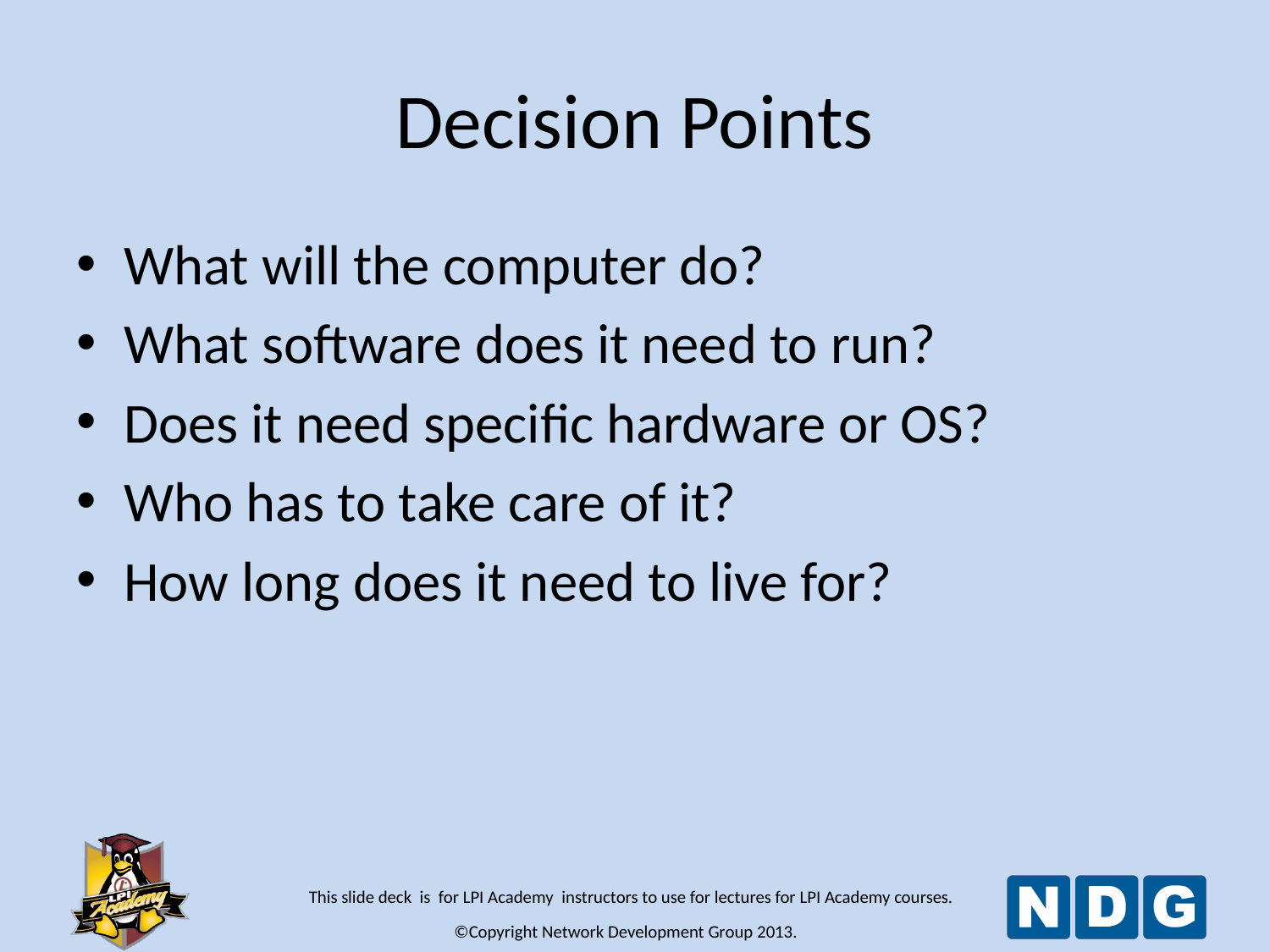

# Decision Points
What will the computer do?
What software does it need to run?
Does it need specific hardware or OS?
Who has to take care of it?
How long does it need to live for?